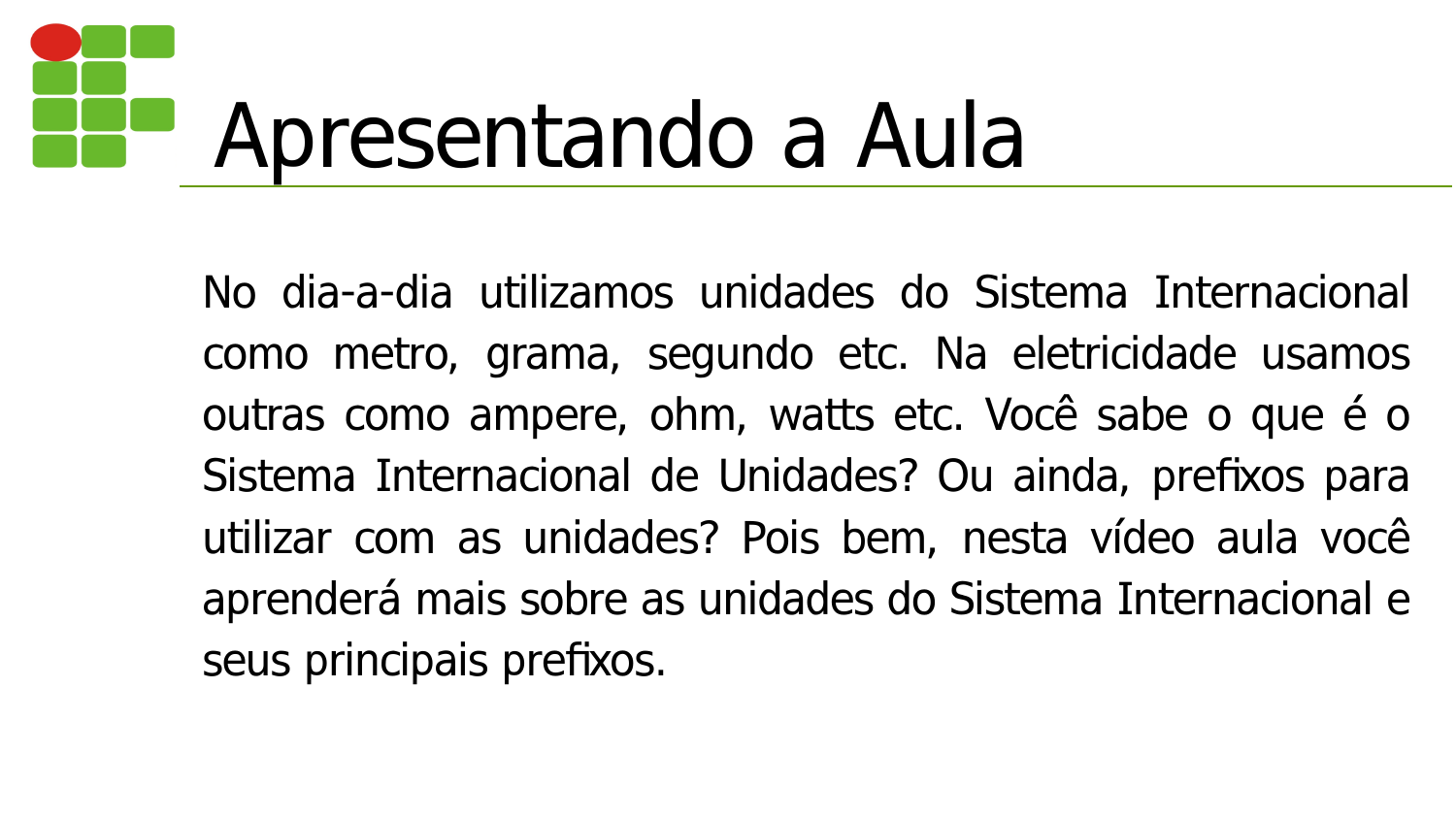

# Apresentando a Aula
No dia-a-dia utilizamos unidades do Sistema Internacional como metro, grama, segundo etc. Na eletricidade usamos outras como ampere, ohm, watts etc. Você sabe o que é o Sistema Internacional de Unidades? Ou ainda, prefixos para utilizar com as unidades? Pois bem, nesta vídeo aula você aprenderá mais sobre as unidades do Sistema Internacional e seus principais prefixos.